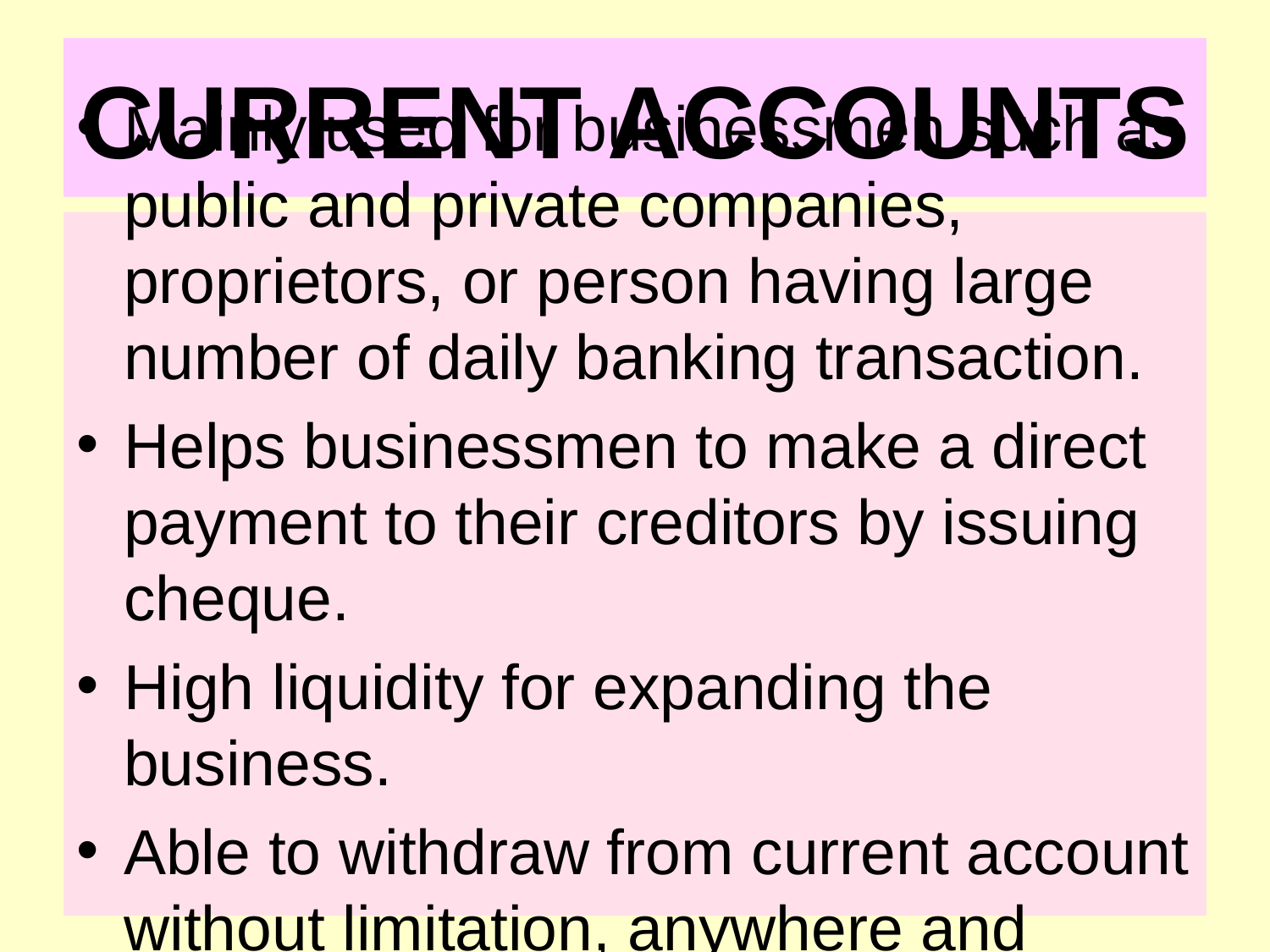

# CURRENT ACCOUNTS
Mainly used for businessmen such as public and private companies, proprietors, or person having large number of daily banking transaction.
Helps businessmen to make a direct payment to their creditors by issuing cheque.
High liquidity for expanding the business.
Able to withdraw from current account without limitation, anywhere and anytime.